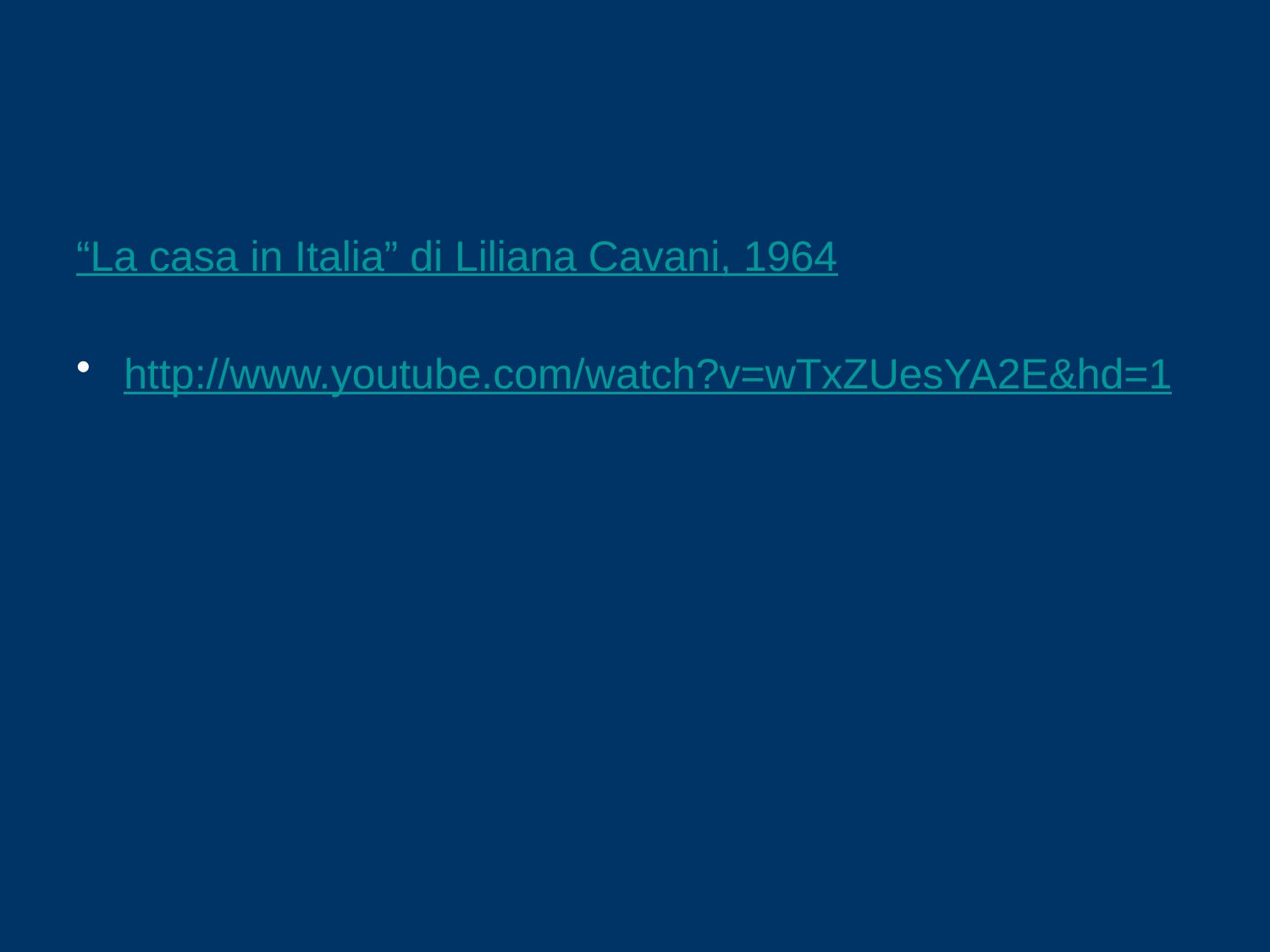

“La casa in Italia” di Liliana Cavani, 1964

http://www.youtube.com/watch?v=wTxZUesYA2E&hd=1